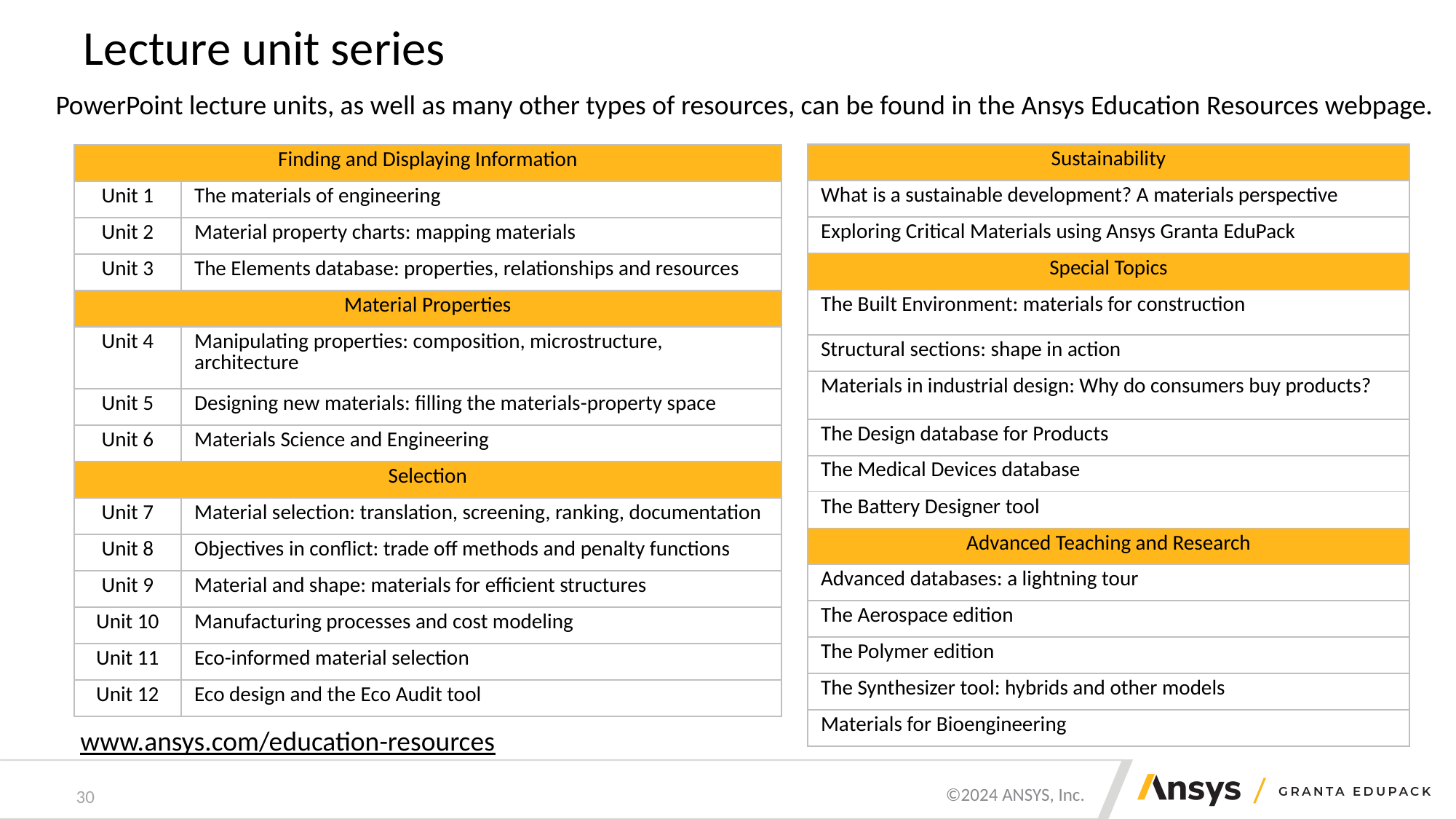

# Lecture unit series
PowerPoint lecture units, as well as many other types of resources, can be found in the Ansys Education Resources webpage.
| Sustainability |
| --- |
| What is a sustainable development? A materials perspective |
| Exploring Critical Materials using Ansys Granta EduPack |
| Special Topics |
| The Built Environment: materials for construction |
| Structural sections: shape in action |
| Materials in industrial design: Why do consumers buy products? |
| The Design database for Products |
| The Medical Devices database |
| The Battery Designer tool |
| Advanced Teaching and Research |
| Advanced databases: a lightning tour |
| The Aerospace edition |
| The Polymer edition |
| The Synthesizer tool: hybrids and other models |
| Materials for Bioengineering |
| Finding and Displaying Information |  |
| --- | --- |
| Unit 1 | The materials of engineering |
| Unit 2 | Material property charts: mapping materials |
| Unit 3 | The Elements database: properties, relationships and resources |
| Material Properties |  |
| Unit 4 | Manipulating properties: composition, microstructure, architecture |
| Unit 5 | Designing new materials: filling the materials-property space |
| Unit 6 | Materials Science and Engineering |
| Selection |  |
| Unit 7 | Material selection: translation, screening, ranking, documentation |
| Unit 8 | Objectives in conflict: trade off methods and penalty functions |
| Unit 9 | Material and shape: materials for efficient structures |
| Unit 10 | Manufacturing processes and cost modeling |
| Unit 11 | Eco-informed material selection |
| Unit 12 | Eco design and the Eco Audit tool |
www.ansys.com/education-resources
30